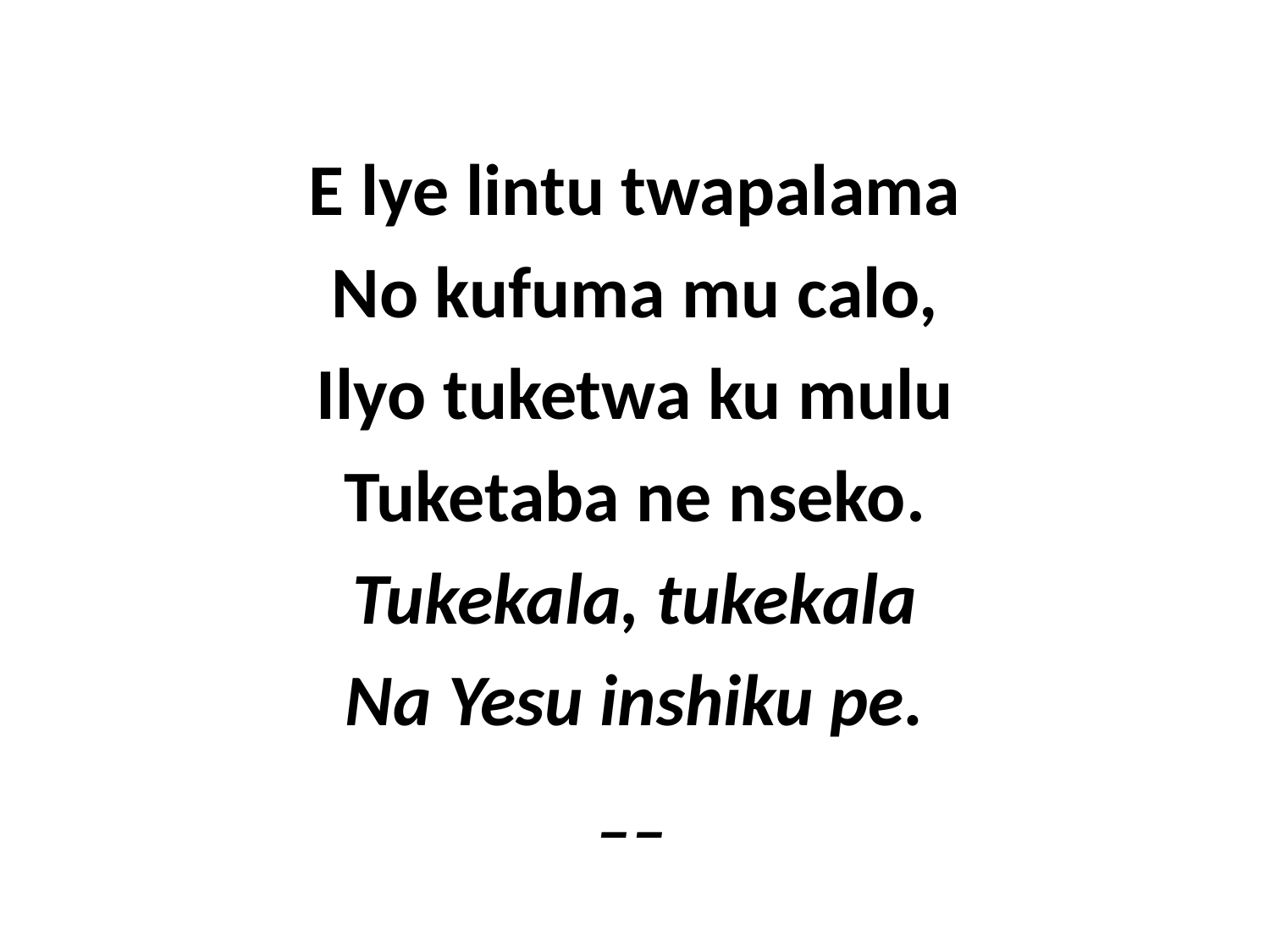

E lye lintu twapalama
No kufuma mu calo,
Ilyo tuketwa ku mulu
Tuketaba ne nseko.
Tukekala, tukekala
Na Yesu inshiku pe.
__